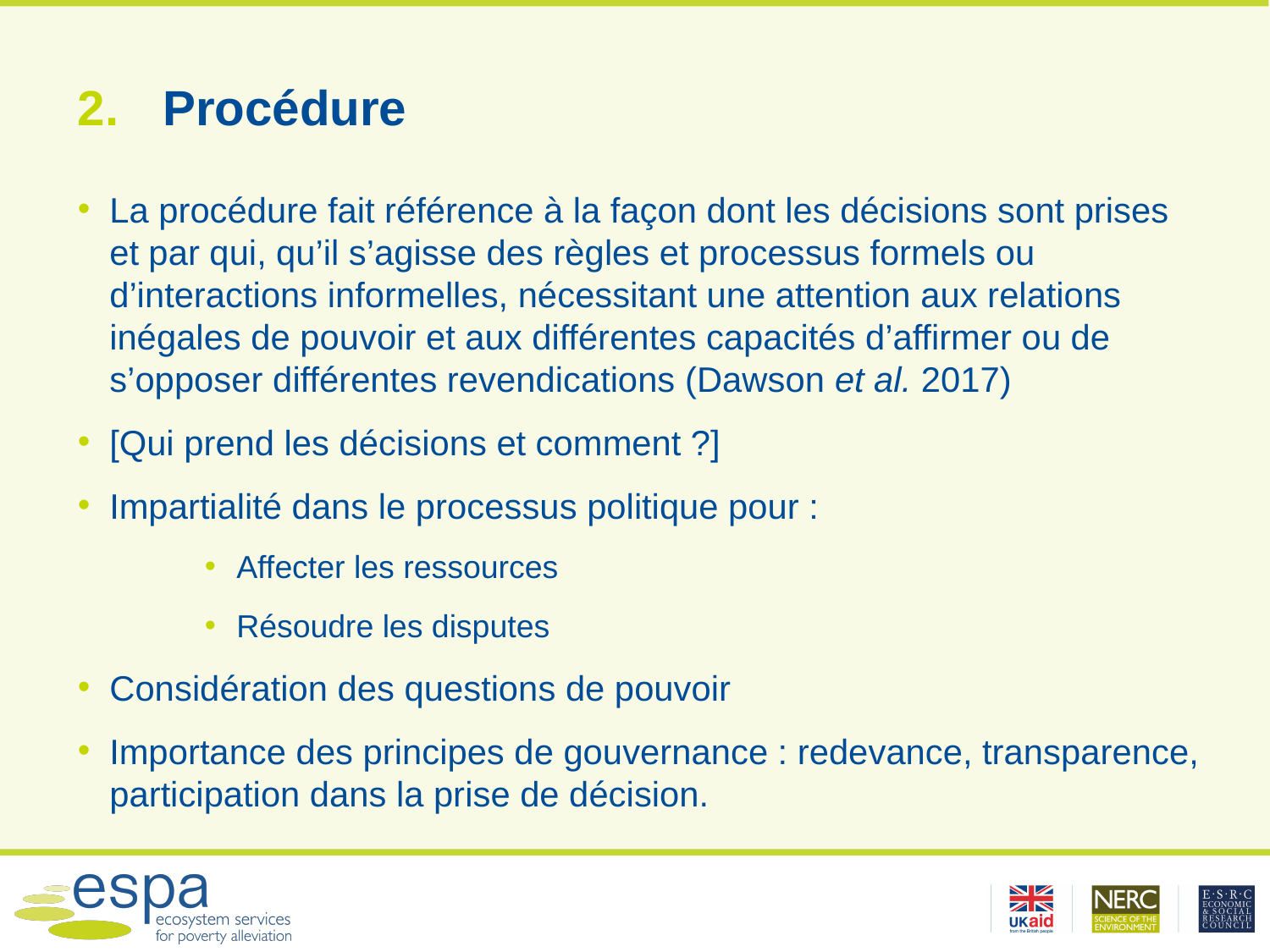

# Procédure
La procédure fait référence à la façon dont les décisions sont prises et par qui, qu’il s’agisse des règles et processus formels ou d’interactions informelles, nécessitant une attention aux relations inégales de pouvoir et aux différentes capacités d’affirmer ou de s’opposer différentes revendications (Dawson et al. 2017)
[Qui prend les décisions et comment ?]
Impartialité dans le processus politique pour :
Affecter les ressources
Résoudre les disputes
Considération des questions de pouvoir
Importance des principes de gouvernance : redevance, transparence, participation dans la prise de décision.